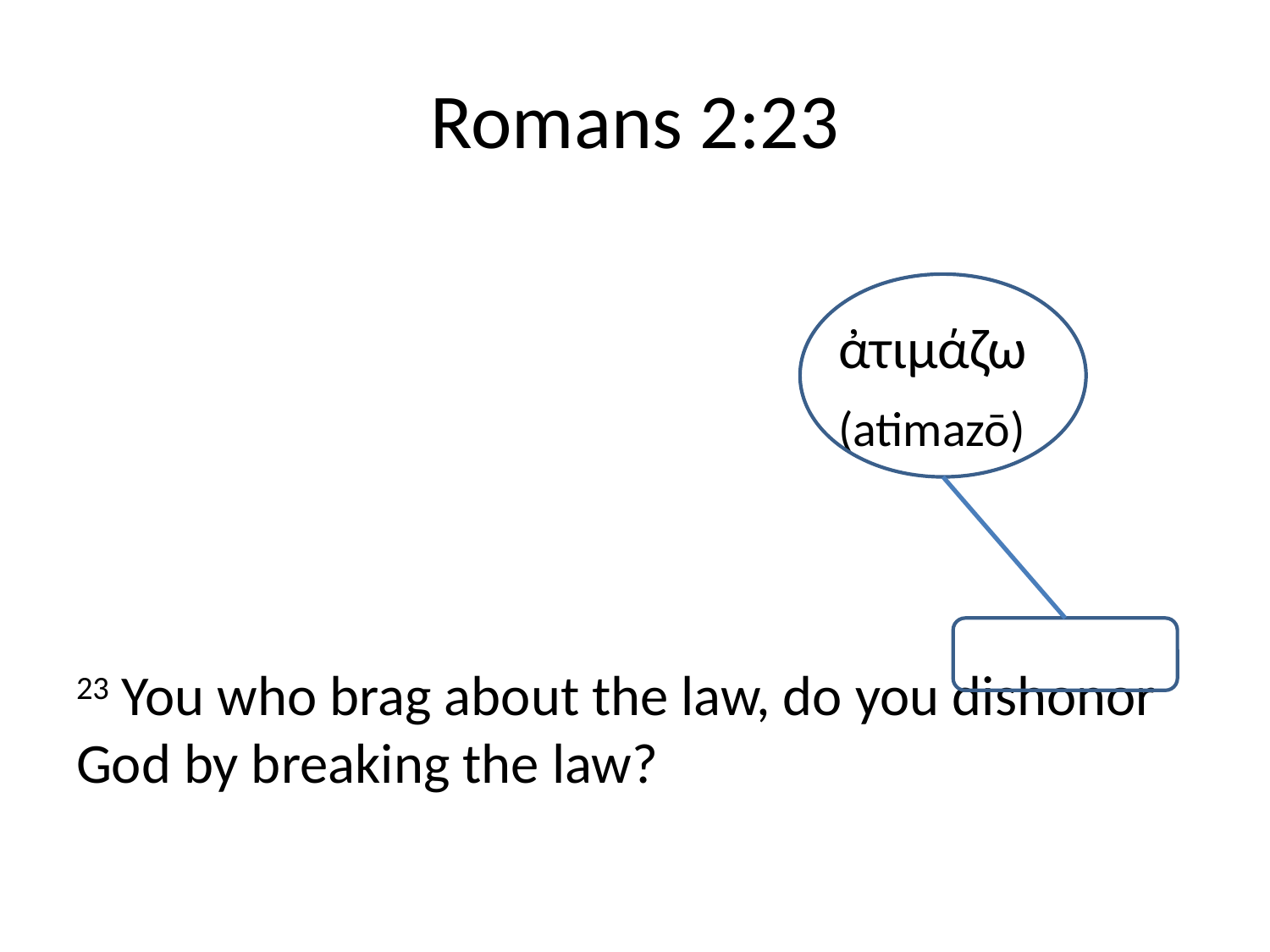

# Romans 2:23

						ἀτιμάζω
						(atimazō)

23 You who brag about the law, do you dishonor God by breaking the law?